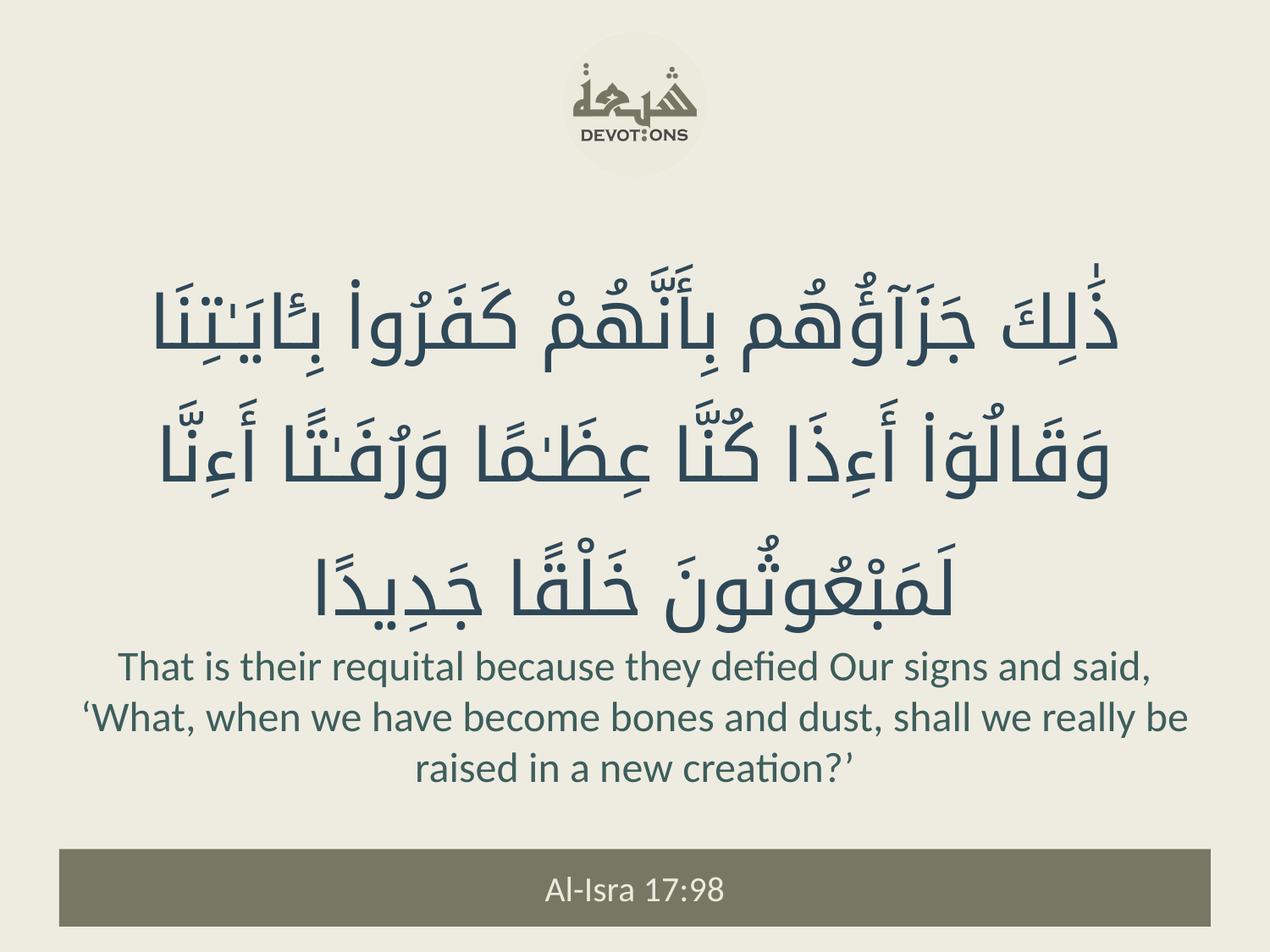

ذَٰلِكَ جَزَآؤُهُم بِأَنَّهُمْ كَفَرُوا۟ بِـَٔايَـٰتِنَا وَقَالُوٓا۟ أَءِذَا كُنَّا عِظَـٰمًا وَرُفَـٰتًا أَءِنَّا لَمَبْعُوثُونَ خَلْقًا جَدِيدًا
That is their requital because they defied Our signs and said, ‘What, when we have become bones and dust, shall we really be raised in a new creation?’
Al-Isra 17:98